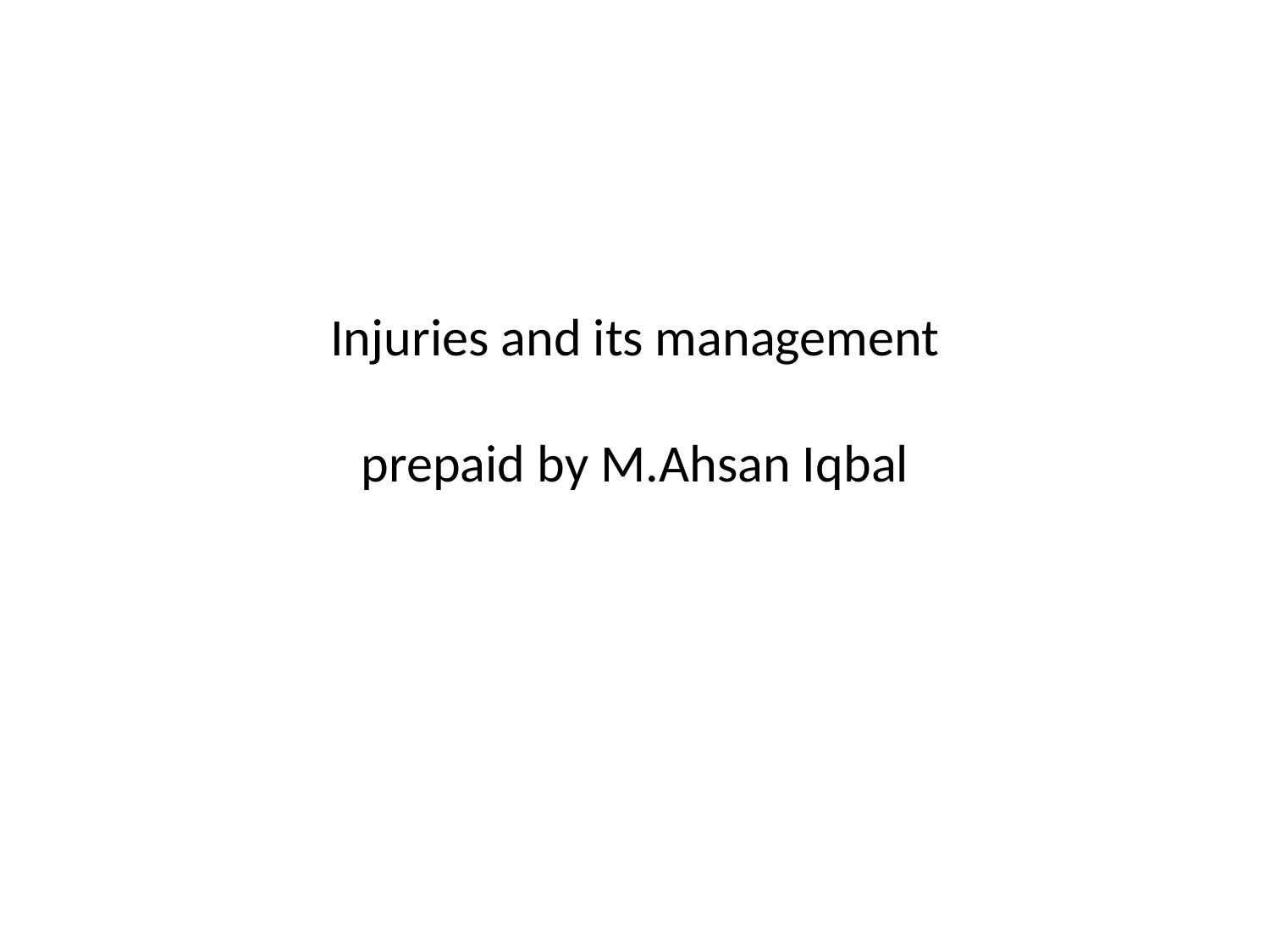

# Injuries and its management prepaid by M.Ahsan Iqbal